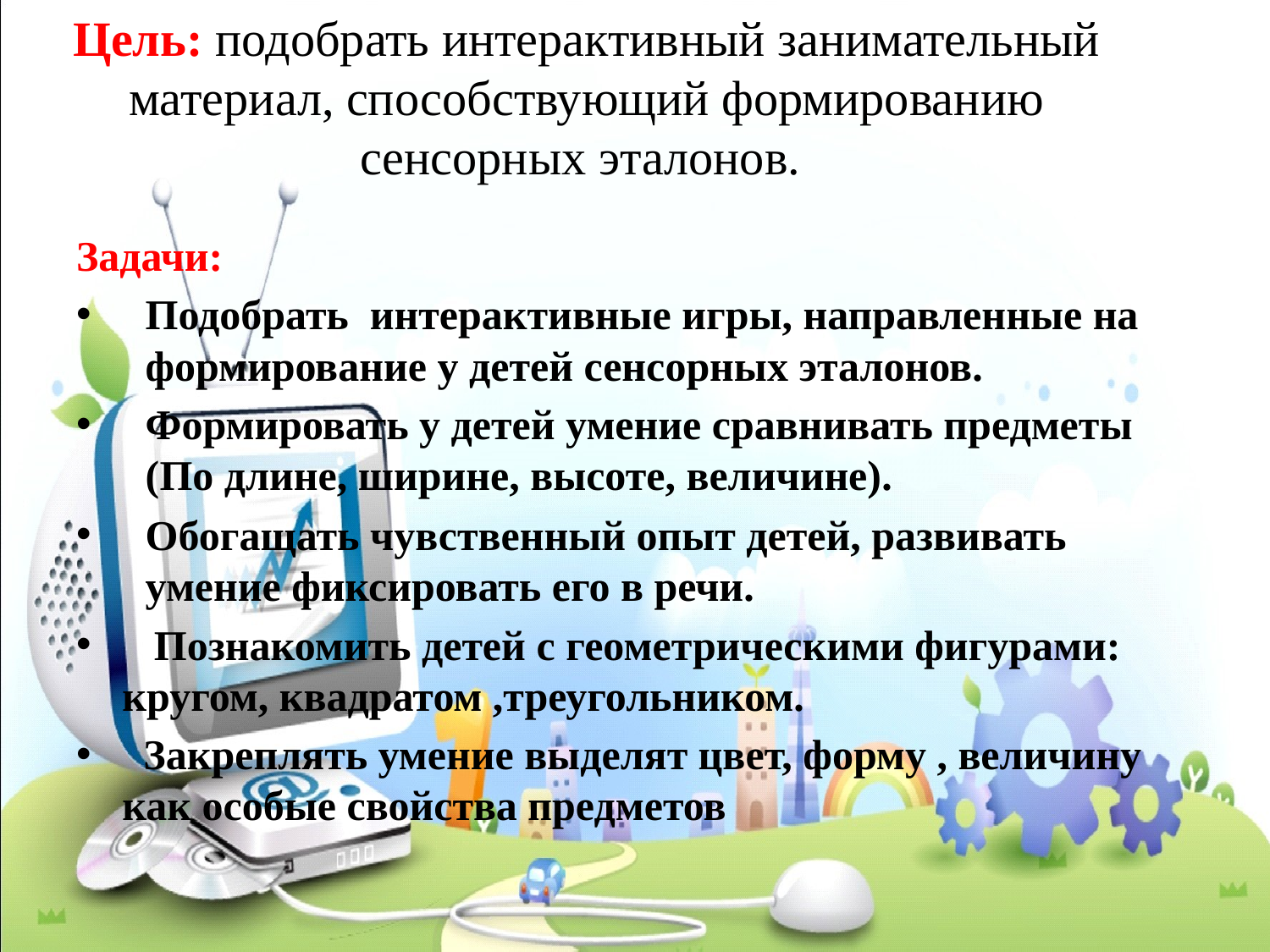

# Цель: подобрать интерактивный занимательный материал, способствующий формированию сенсорных эталонов.
Задачи:
Подобрать  интерактивные игры, направленные на формирование у детей сенсорных эталонов.
Формировать у детей умение сравнивать предметы (По длине, ширине, высоте, величине).
Обогащать чувственный опыт детей, развивать умение фиксировать его в речи.
   Познакомить детей с геометрическими фигурами: кругом, квадратом ,треугольником.
  Закреплять умение выделят цвет, форму , величину как особые свойства предметов